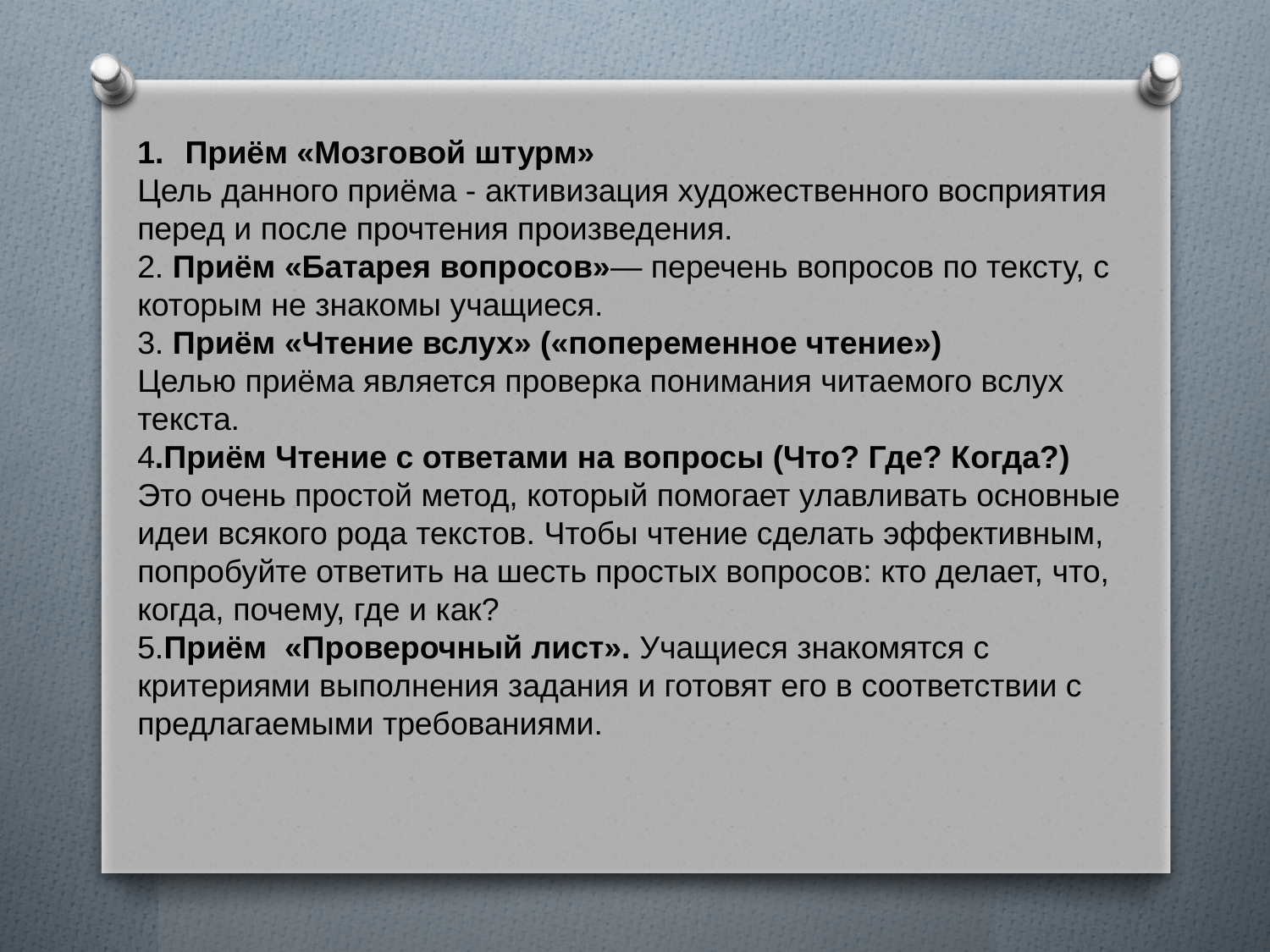

Приём «Мозговой штурм»
Цель данного приёма - активизация художественного восприятия перед и после прочтения произведения.
2. Приём «Батарея вопросов»— перечень вопросов по тексту, с которым не знакомы учащиеся.
3. Приём «Чтение вслух» («попеременное чтение»)
Целью приёма является проверка понимания читаемого вслух текста.
4.Приём Чтение с ответами на вопросы (Что? Где? Когда?) Это очень простой метод, который помогает улавливать основные идеи всякого рода текстов. Чтобы чтение сделать эффективным, попробуйте ответить на шесть простых вопросов: кто делает, что, когда, почему, где и как?
5.Приём  «Проверочный лист». Учащиеся знакомятся с критериями выполнения задания и готовят его в соответствии с предлагаемыми требованиями.